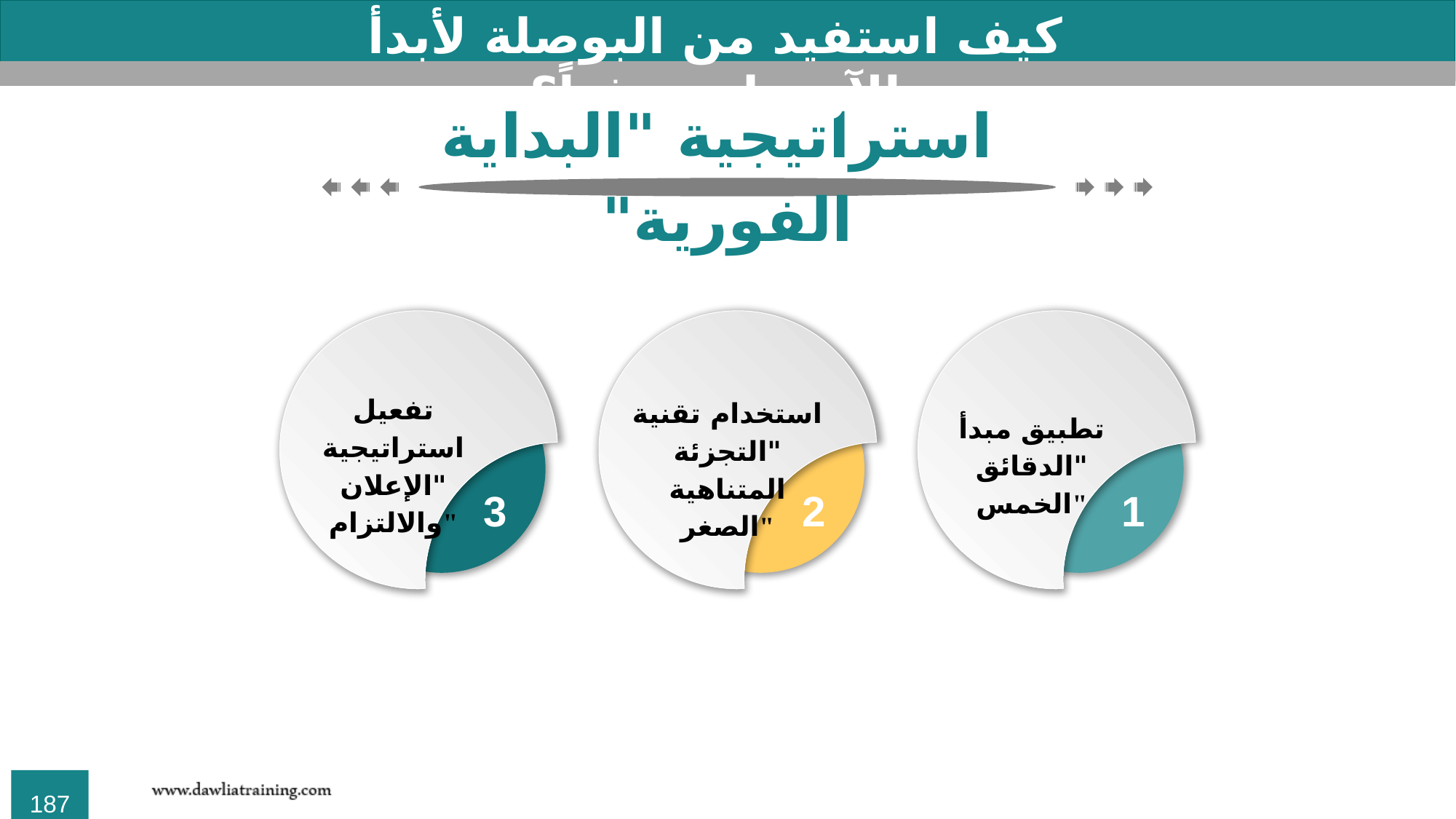

كيف استفيد من البوصلة لأبدأ الآن وليس غداً؟
 استراتيجية "البداية الفورية"

تفعيل استراتيجية "الإعلان والالتزام"
3

استخدام تقنية "التجزئة المتناهية الصغر"
2

تطبيق مبدأ "الدقائق الخمس"
1